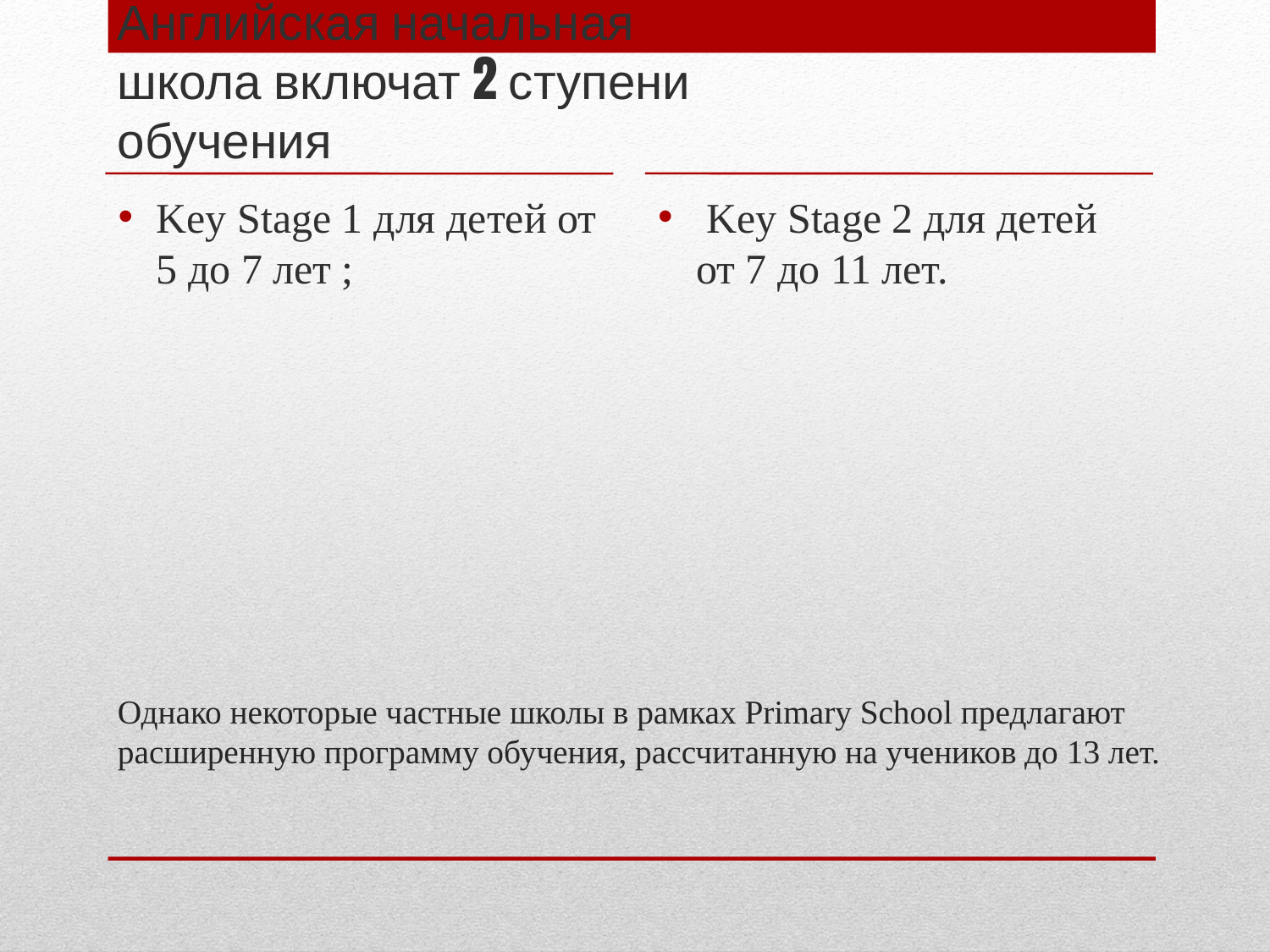

Английская начальная школа включат 2 ступени обучения
Key Stage 1 для детей от 5 до 7 лет ;
 Key Stage 2 для детей от 7 до 11 лет.
# Однако некоторые частные школы в рамках Primary School предлагают расширенную программу обучения, рассчитанную на учеников до 13 лет.